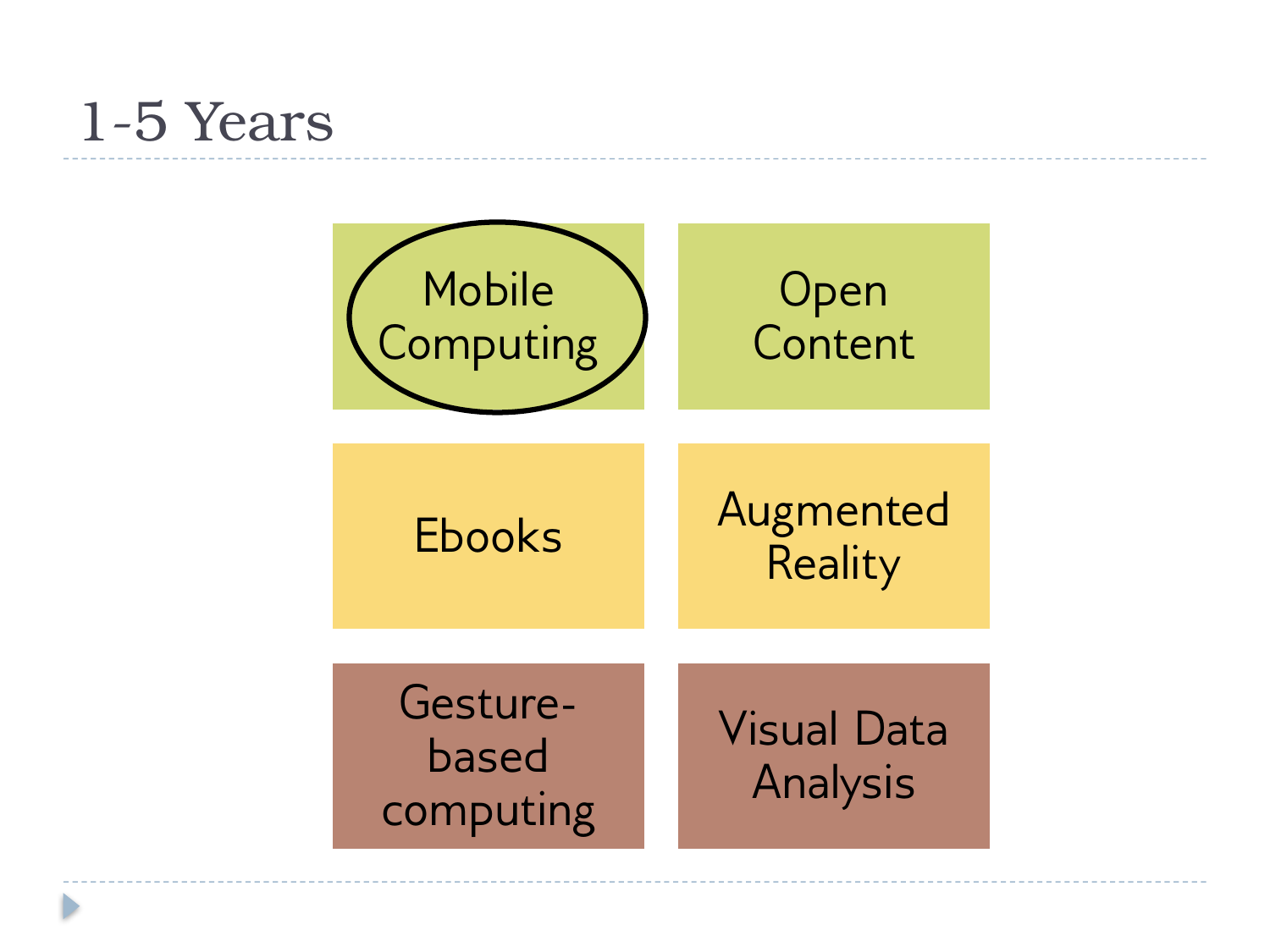

# 1-5 Years
Mobile Computing
Open Content
Ebooks
Augmented Reality
Gesture-based computing
Visual Data Analysis